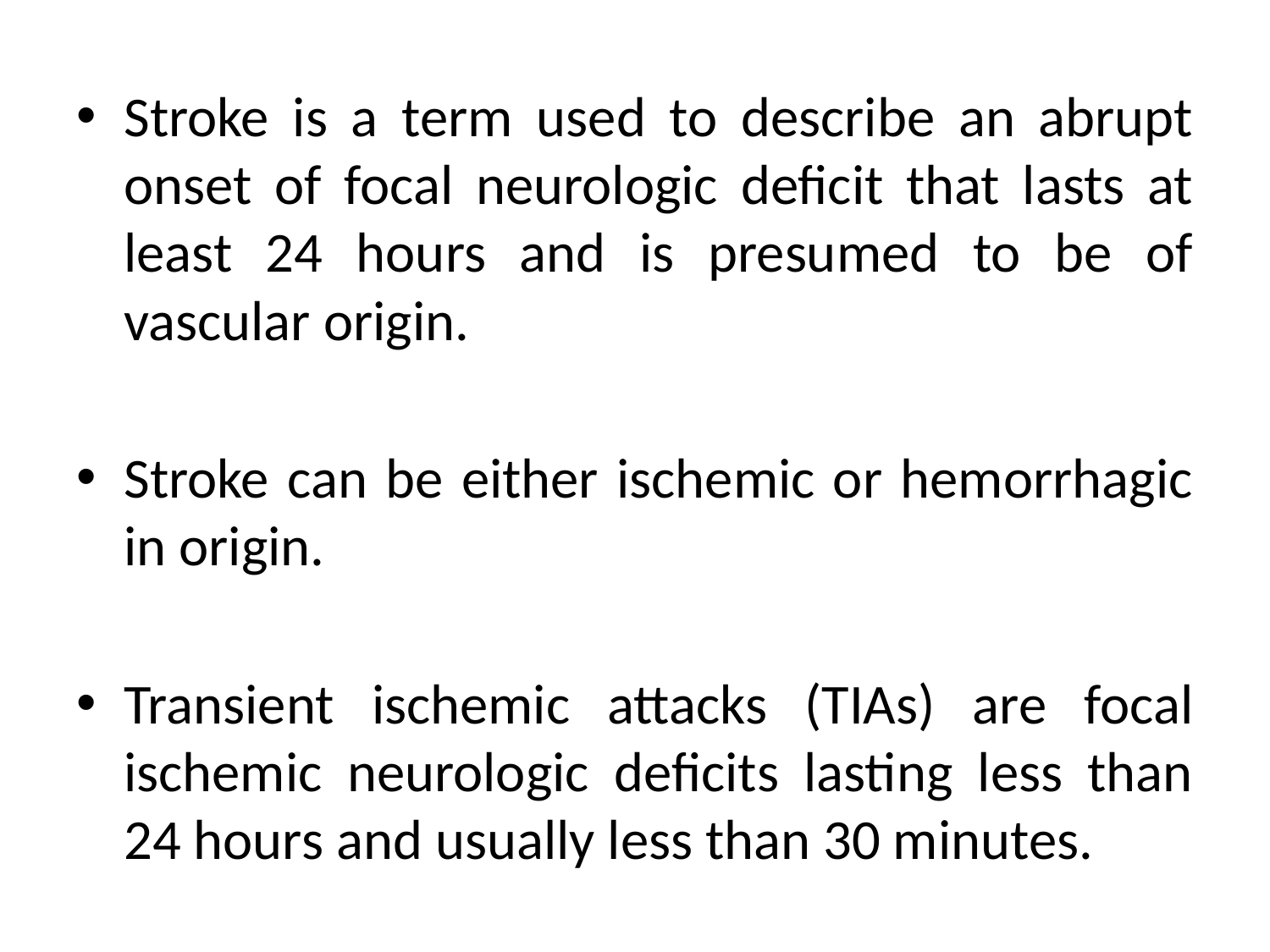

Stroke is a term used to describe an abrupt onset of focal neurologic deficit that lasts at least 24 hours and is presumed to be of vascular origin.

Stroke can be either ischemic or hemorrhagic in origin.

Transient ischemic attacks (TIAs) are focal ischemic neurologic deficits lasting less than 24 hours and usually less than 30 minutes.